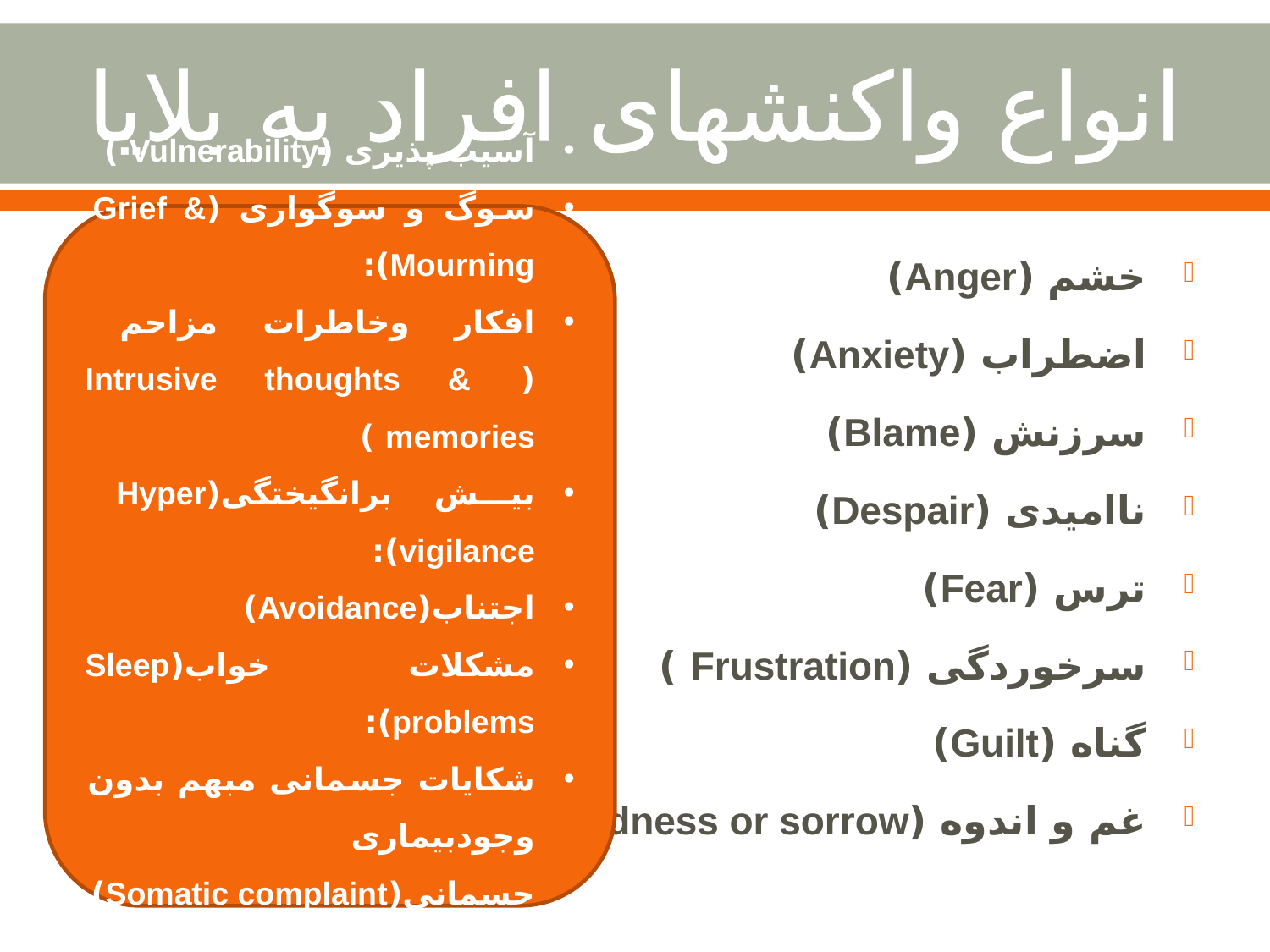

# انواع واکنشهای افراد به بلایا
آسيب پذيری (Vulnerability )
سوگ و سوگواری (Grief & Mourning):
افکار وخاطرات مزاحم ( Intrusive thoughts & memories )
بيش برانگيختگی(Hyper vigilance):
اجتناب(Avoidance)
مشکلات  خواب(Sleep problems):
شکايات جسمانی مبهم بدون وجودبيماری جسمانی(Somatic complaint)

خشم (Anger)
اضطراب (Anxiety)
سرزنش (Blame)
نااميدی (Despair)
ترس (Fear)
سرخوردگی (Frustration )
گناه (Guilt)
غم و اندوه (Sadness or sorrow):